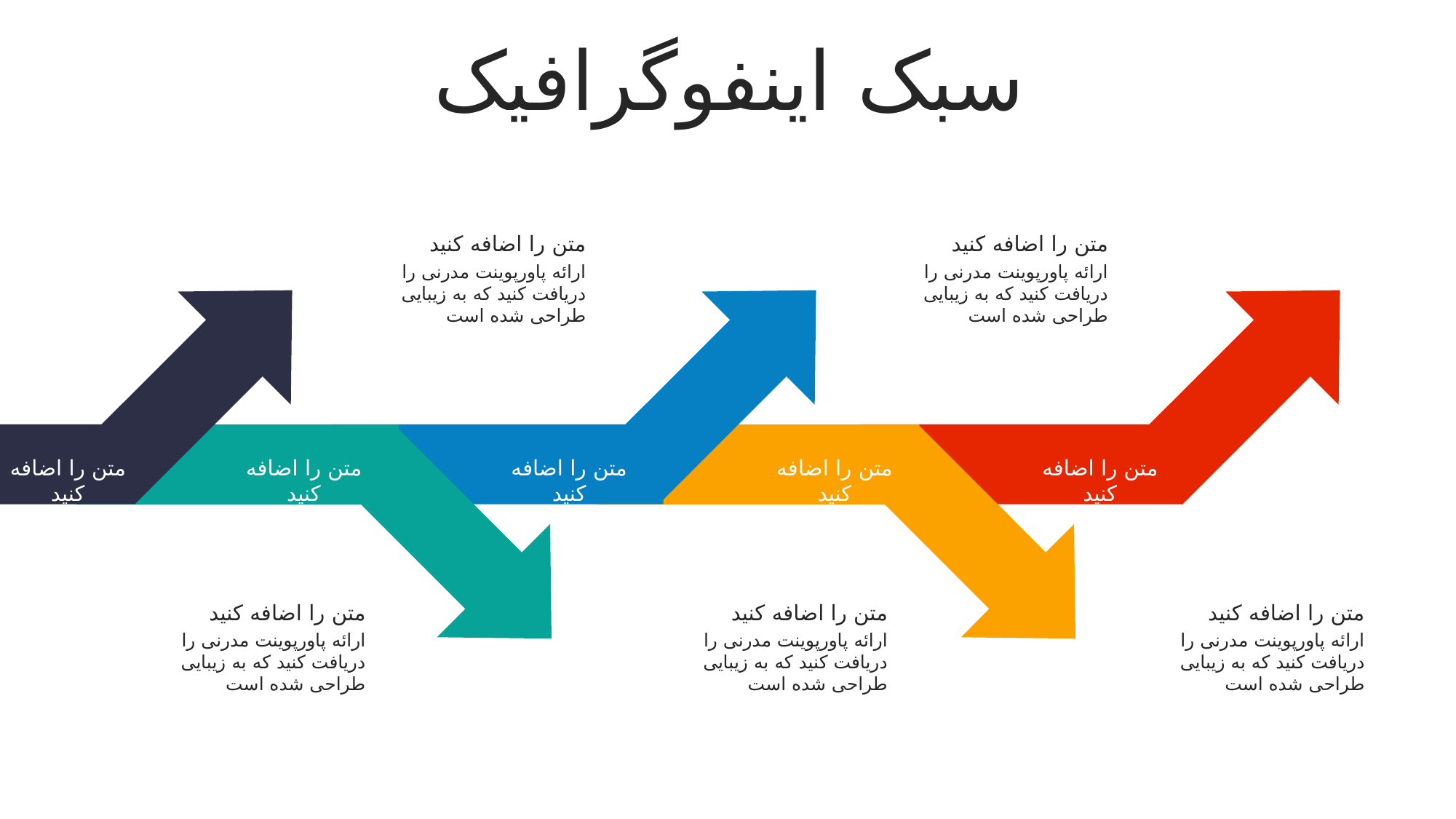

سبک اینفوگرافیک
متن را اضافه کنید
ارائه پاورپوینت مدرنی را دریافت کنید که به زیبایی طراحی شده است
متن را اضافه کنید
ارائه پاورپوینت مدرنی را دریافت کنید که به زیبایی طراحی شده است

متن را اضافه کنید
متن را اضافه کنید
متن را اضافه کنید
متن را اضافه کنید
متن را اضافه کنید
متن را اضافه کنید
ارائه پاورپوینت مدرنی را دریافت کنید که به زیبایی طراحی شده است
متن را اضافه کنید
ارائه پاورپوینت مدرنی را دریافت کنید که به زیبایی طراحی شده است
متن را اضافه کنید
ارائه پاورپوینت مدرنی را دریافت کنید که به زیبایی طراحی شده است